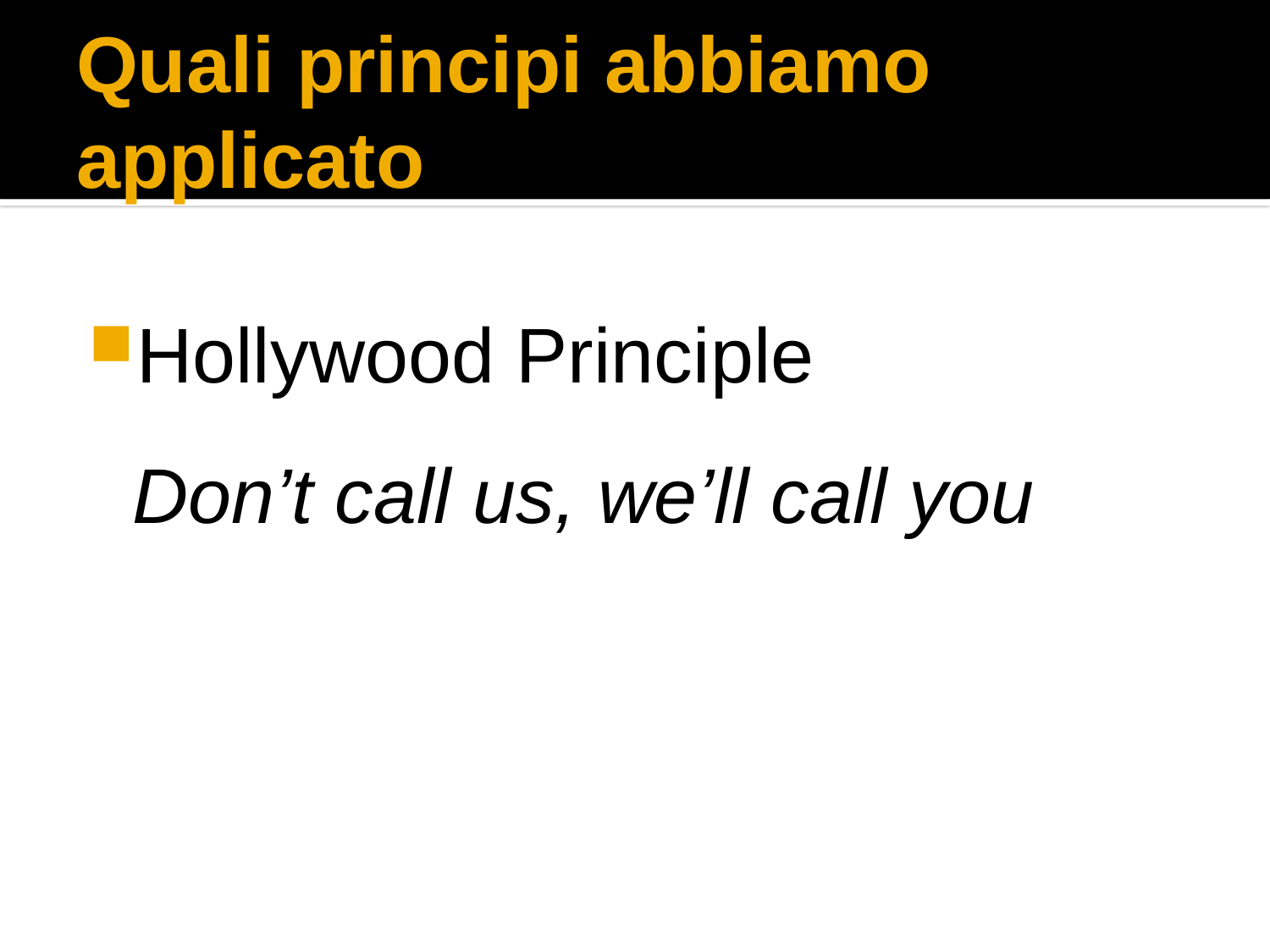

# Quali principi abbiamo applicato
Hollywood Principle
Don’t call us, we’ll call you